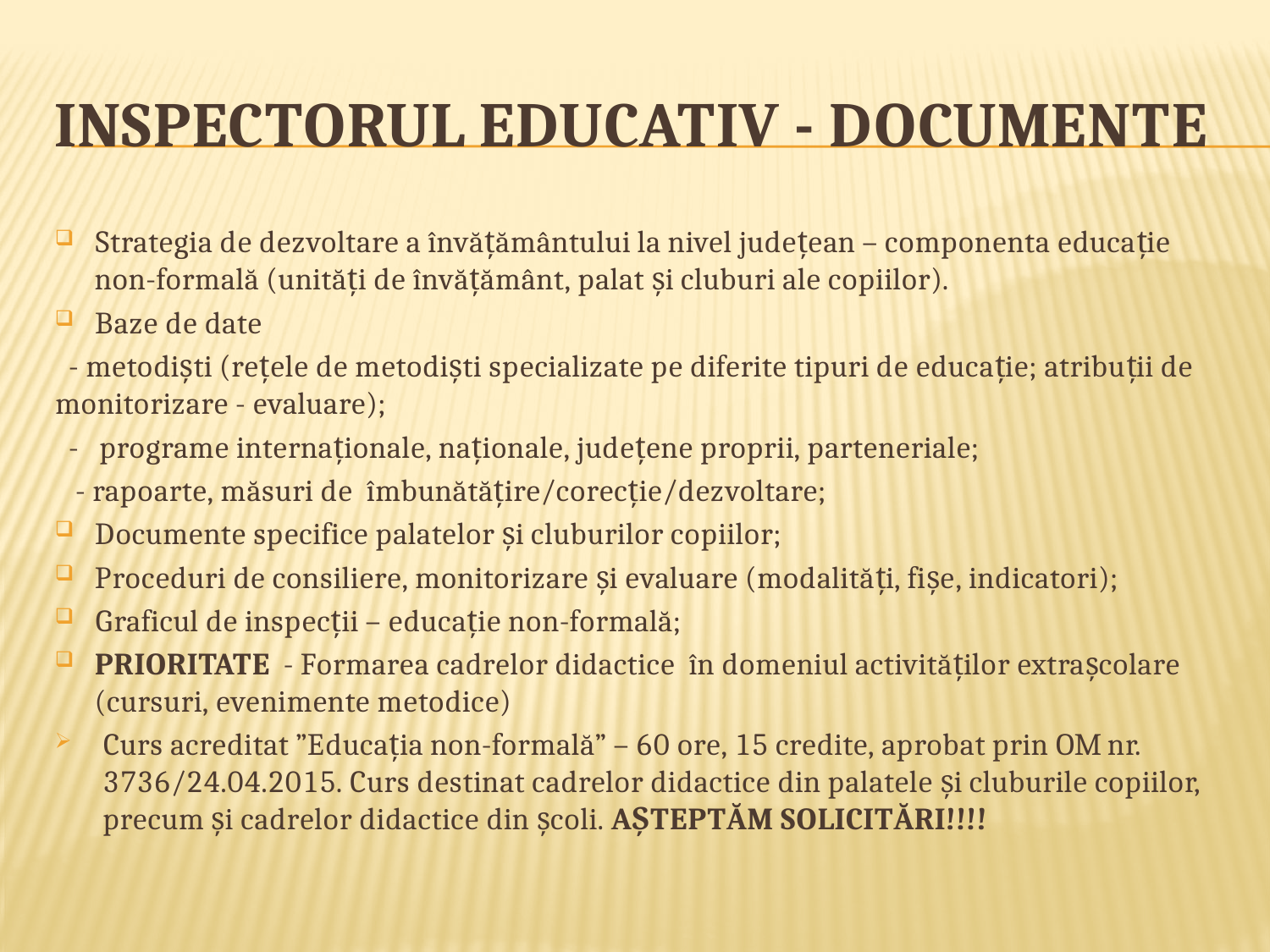

# INSPECTORUL EDUCATIV - DOCUMENTE
Strategia de dezvoltare a învățământului la nivel județean – componenta educație non-formală (unități de învățământ, palat și cluburi ale copiilor).
Baze de date
  - metodiști (rețele de metodiști specializate pe diferite tipuri de educație; atribuții de monitorizare - evaluare);
  -   programe internaționale, naționale, județene proprii, parteneriale;
   - rapoarte, măsuri de  îmbunătățire/corecție/dezvoltare;
Documente specifice palatelor și cluburilor copiilor;
Proceduri de consiliere, monitorizare și evaluare (modalități, fișe, indicatori);
Graficul de inspecții – educație non-formală;
PRIORITATE  - Formarea cadrelor didactice  în domeniul activităților extrașcolare (cursuri, evenimente metodice)
Curs acreditat ”Educația non-formală” – 60 ore, 15 credite, aprobat prin OM nr. 3736/24.04.2015. Curs destinat cadrelor didactice din palatele și cluburile copiilor, precum și cadrelor didactice din școli. AȘTEPTĂM SOLICITĂRI!!!!